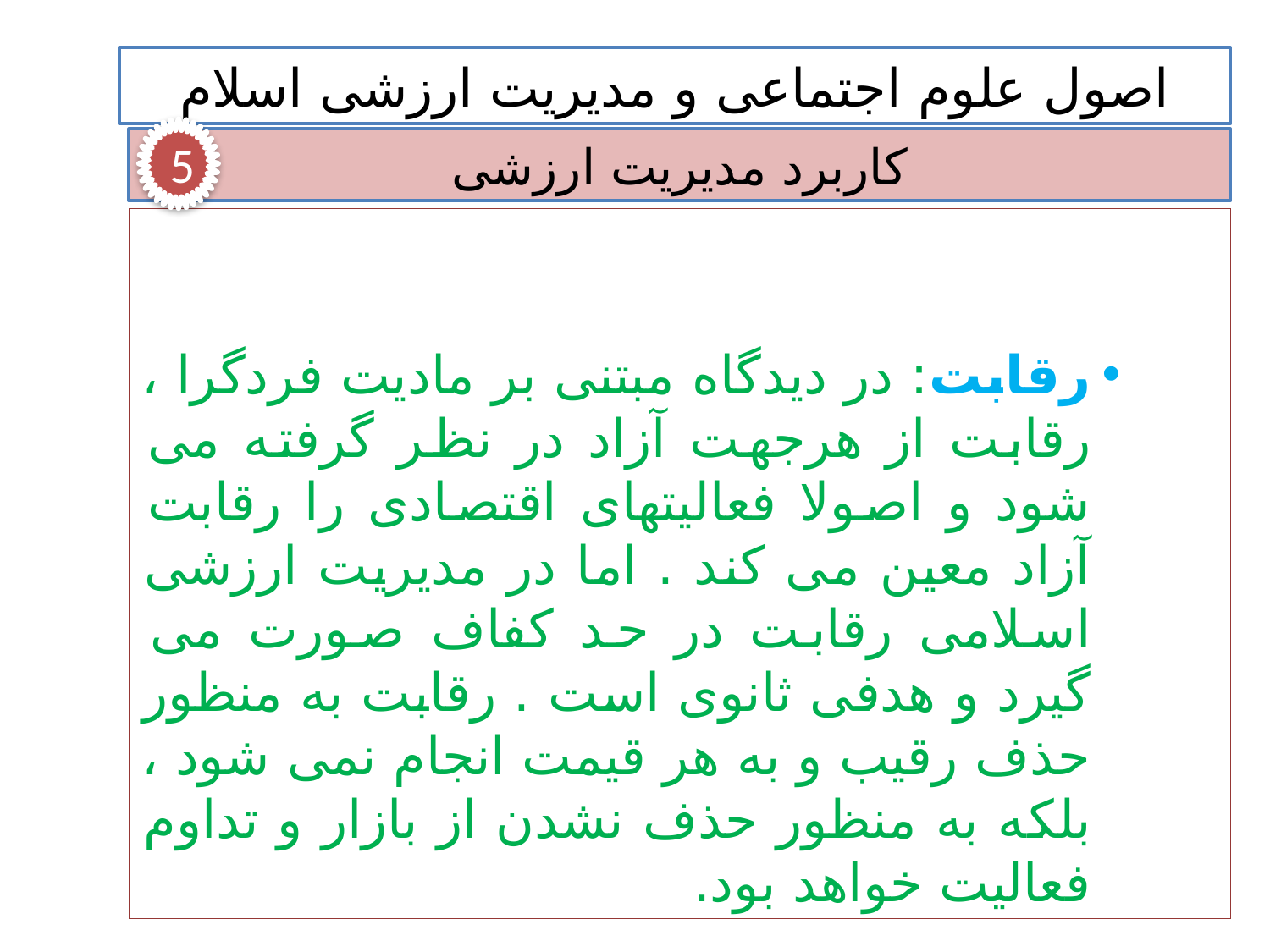

اصول علوم اجتماعی و مدیریت ارزشی اسلام
5
کاربرد مدیریت ارزشی
اهم تفاوتهای مدیریت ارزشی اسلامی با دیگر مدیریتها:
رقابت: در دیدگاه مبتنی بر مادیت فردگرا ، رقابت از هرجهت آزاد در نظر گرفته می شود و اصولا فعالیتهای اقتصادی را رقابت آزاد معین می کند . اما در مدیریت ارزشی اسلامی رقابت در حد کفاف صورت می گیرد و هدفی ثانوی است . رقابت به منظور حذف رقیب و به هر قیمت انجام نمی شود ، بلکه به منظور حذف نشدن از بازار و تداوم فعالیت خواهد بود.